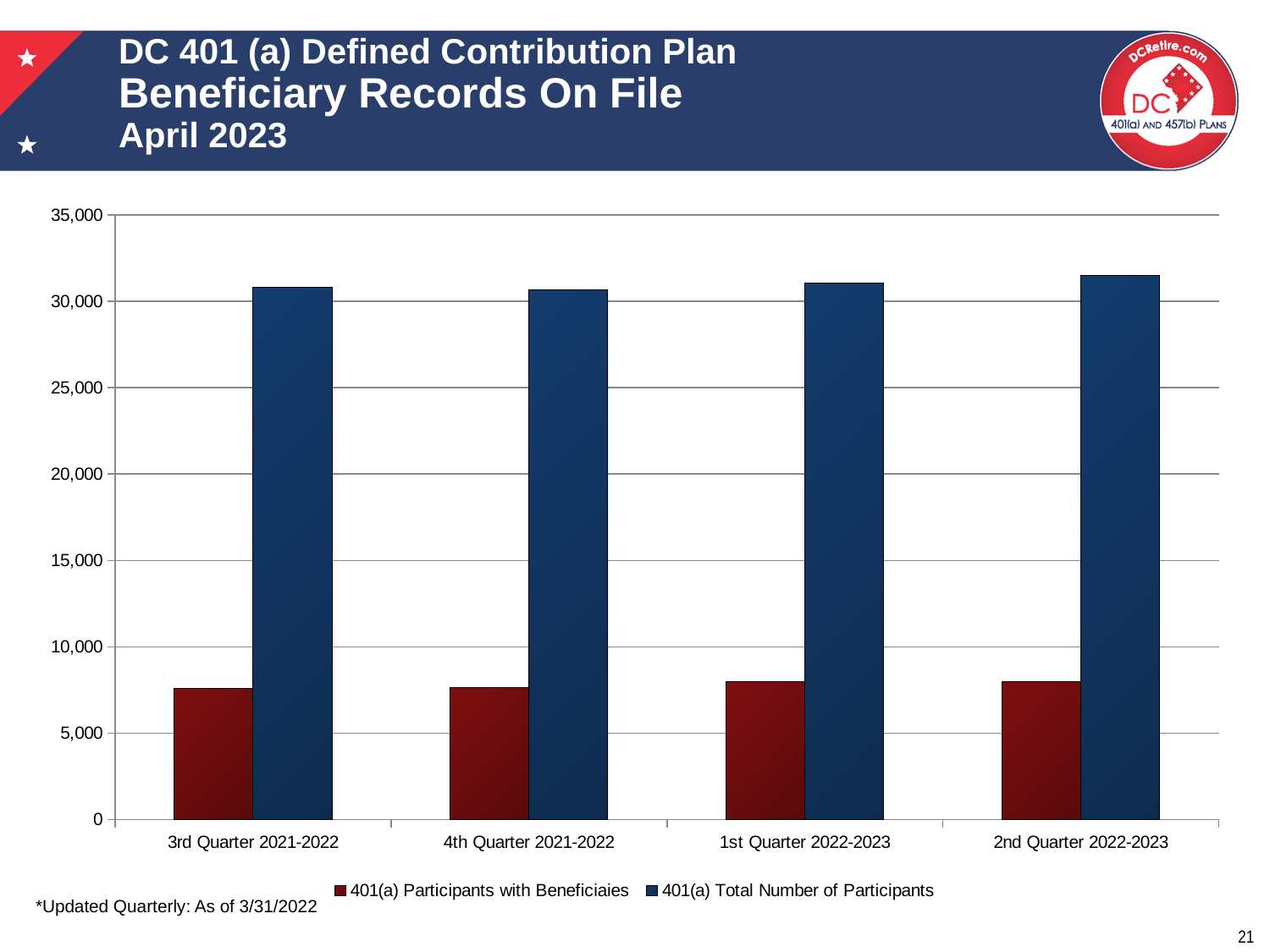

# DC 401 (a) Defined Contribution Plan Beneficiary Records On File April 2023

### Chart

| Category | 401(a) Participants with Beneficiaies  | 401(a) Total Number of Participants |
|---|---|---|
| 3rd Quarter 2021-2022 | 7618.0 | 30815.0 |
| 4th Quarter 2021-2022 | 7660.0 | 30661.0 |
| 1st Quarter 2022-2023 | 7990.0 | 31078.0 |
| 2nd Quarter 2022-2023 | 7998.0 | 31502.0 |
*Updated Quarterly: As of 3/31/2022